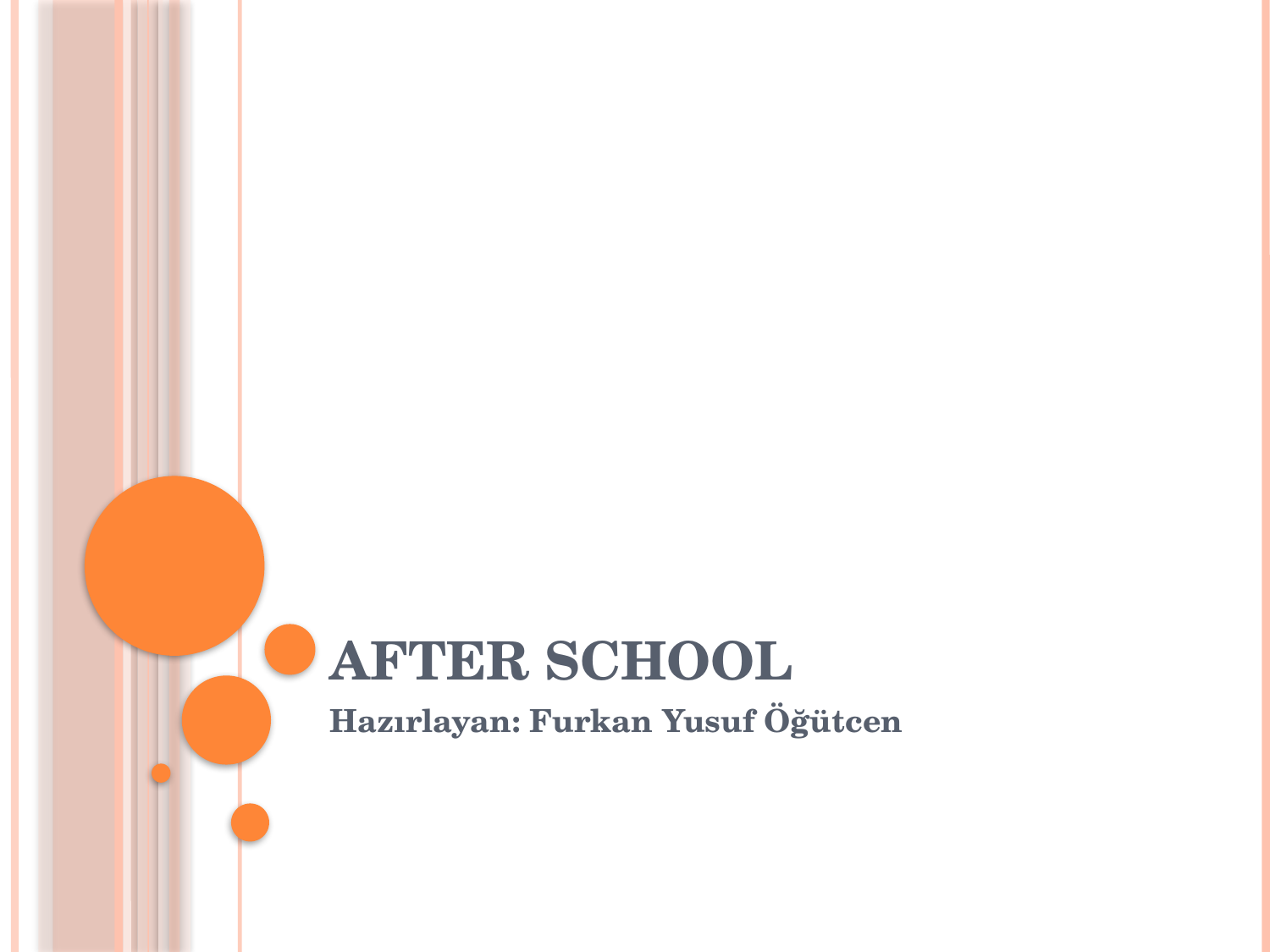

# AFTER SCHOOL
Hazırlayan: Furkan Yusuf Öğütcen